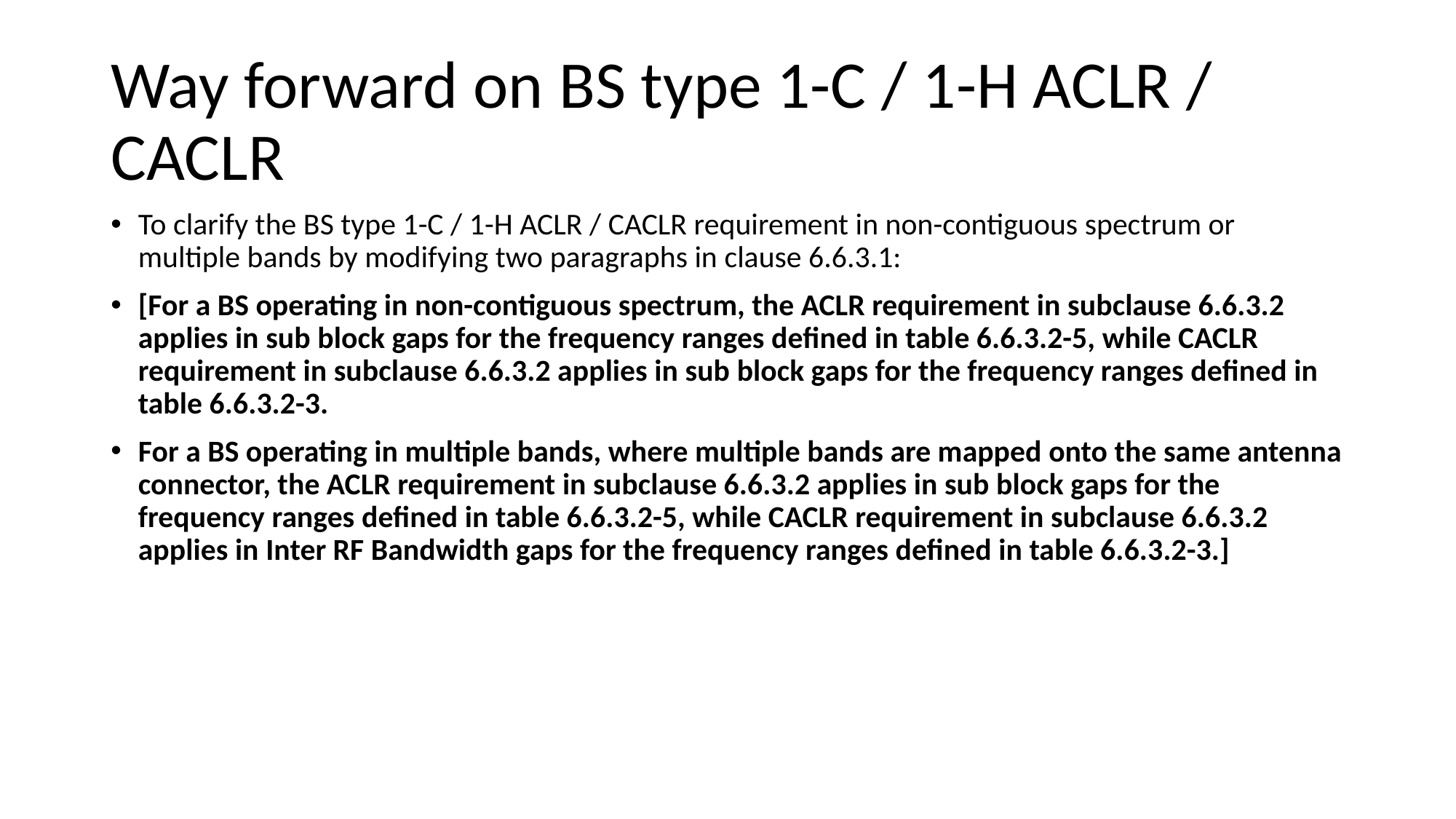

# Way forward on BS type 1-C / 1-H ACLR / CACLR
To clarify the BS type 1-C / 1-H ACLR / CACLR requirement in non-contiguous spectrum or multiple bands by modifying two paragraphs in clause 6.6.3.1:
[For a BS operating in non-contiguous spectrum, the ACLR requirement in subclause 6.6.3.2 applies in sub block gaps for the frequency ranges defined in table 6.6.3.2-5, while CACLR requirement in subclause 6.6.3.2 applies in sub block gaps for the frequency ranges defined in table 6.6.3.2-3.
For a BS operating in multiple bands, where multiple bands are mapped onto the same antenna connector, the ACLR requirement in subclause 6.6.3.2 applies in sub block gaps for the frequency ranges defined in table 6.6.3.2-5, while CACLR requirement in subclause 6.6.3.2 applies in Inter RF Bandwidth gaps for the frequency ranges defined in table 6.6.3.2-3.]